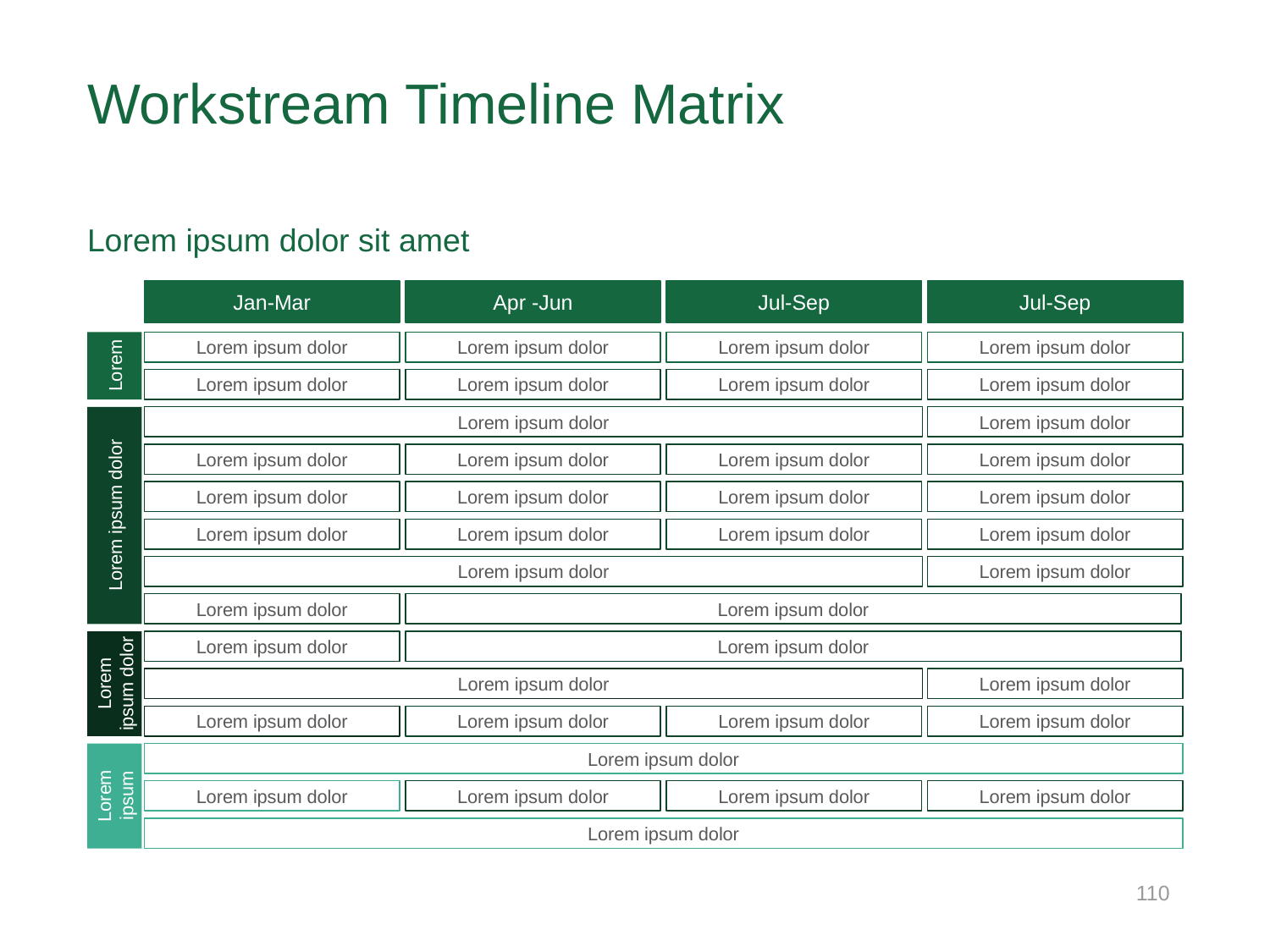

# Workstream Timeline Matrix
Lorem ipsum dolor sit amet
Jan-Mar
Apr -Jun
Jul-Sep
Jul-Sep
Lorem ipsum dolor
Lorem ipsum dolor
Lorem ipsum dolor
Lorem ipsum dolor
Lorem
Lorem ipsum dolor
Lorem ipsum dolor
Lorem ipsum dolor
Lorem ipsum dolor
Lorem ipsum dolor
Lorem ipsum dolor
Lorem ipsum dolor
Lorem ipsum dolor
Lorem ipsum dolor
Lorem ipsum dolor
Lorem ipsum dolor
Lorem ipsum dolor
Lorem ipsum dolor
Lorem ipsum dolor
Lorem ipsum dolor
Lorem ipsum dolor
Lorem ipsum dolor
Lorem ipsum dolor
Lorem ipsum dolor
Lorem ipsum dolor
Lorem ipsum dolor
Lorem ipsum dolor
Lorem ipsum dolor
Lorem ipsum dolor
Lorem ipsum dolor
Lorem ipsum dolor
Lorem ipsum dolor
Lorem ipsum dolor
Lorem ipsum dolor
Lorem ipsum dolor
Lorem ipsum dolor
Lorem ipsum dolor
Lorem ipsum dolor
Lorem ipsum
Lorem ipsum dolor
Lorem ipsum dolor
Lorem ipsum dolor
Lorem ipsum dolor
Lorem ipsum dolor
110